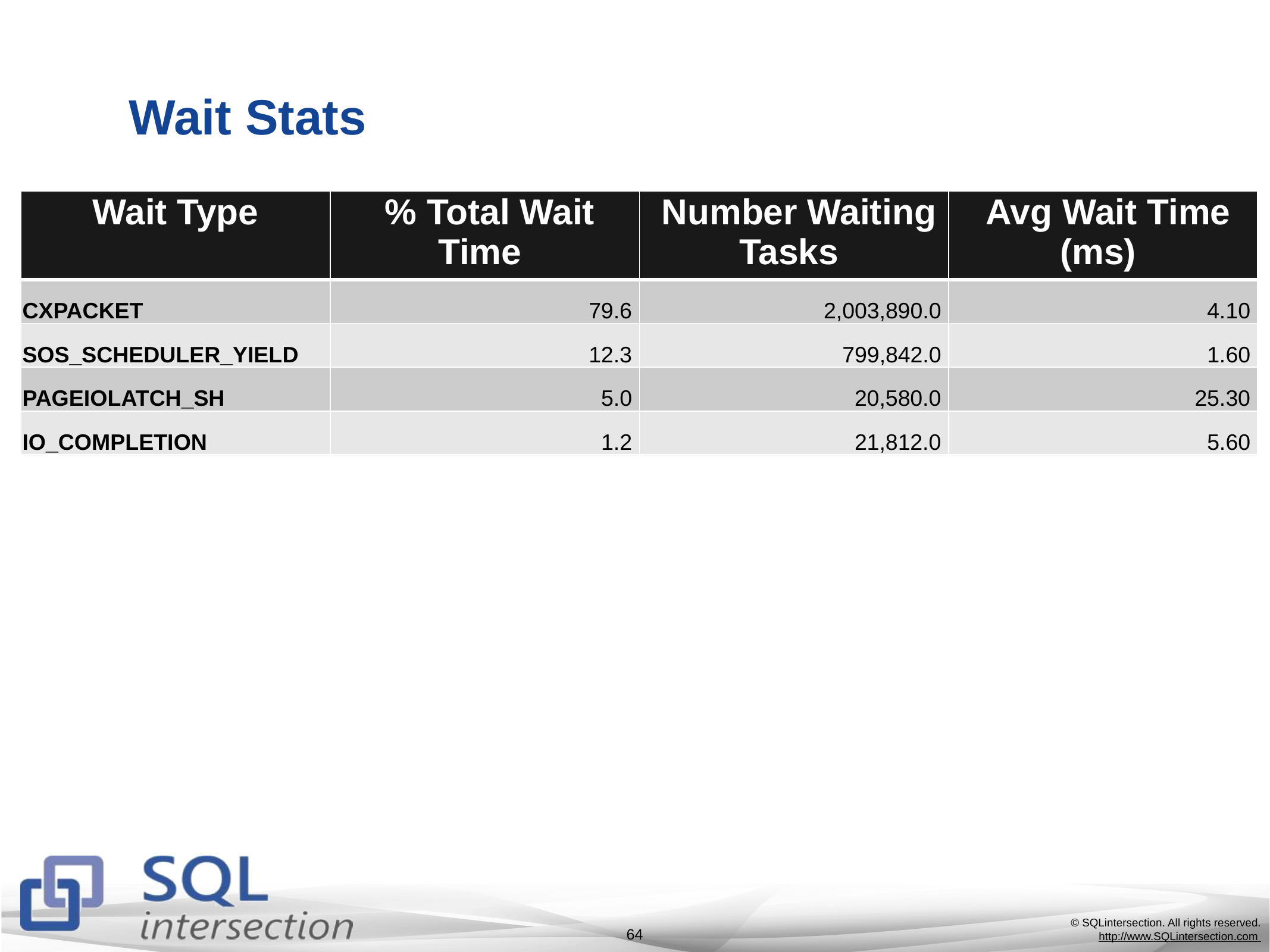

# Wait Stats
| Wait Type | % Total Wait Time | Number Waiting Tasks | Avg Wait Time (ms) |
| --- | --- | --- | --- |
| CXPACKET | 79.6 | 2,003,890.0 | 4.10 |
| SOS\_SCHEDULER\_YIELD | 12.3 | 799,842.0 | 1.60 |
| PAGEIOLATCH\_SH | 5.0 | 20,580.0 | 25.30 |
| IO\_COMPLETION | 1.2 | 21,812.0 | 5.60 |